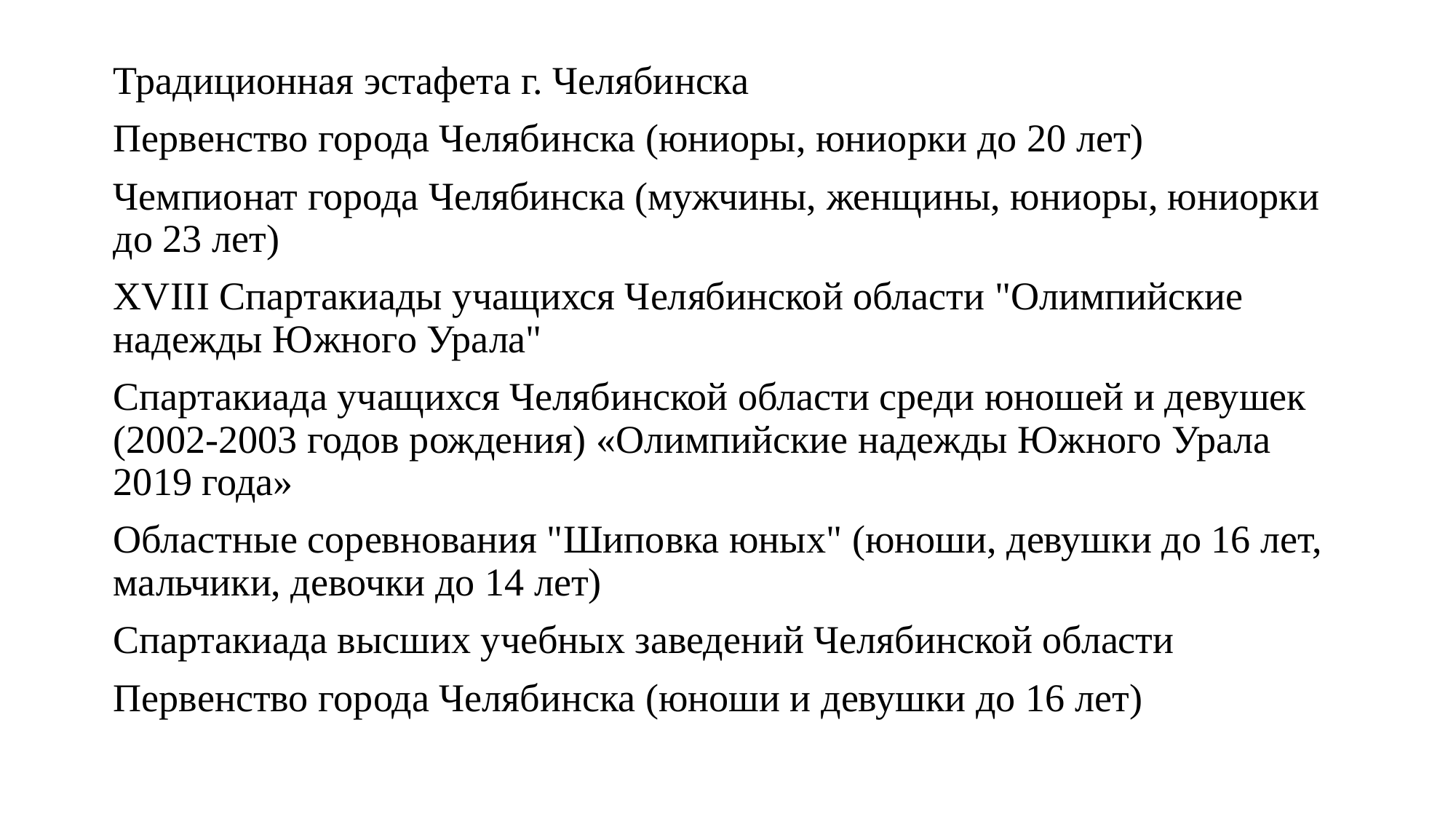

Традиционная эстафета г. Челябинска
Первенство города Челябинска (юниоры, юниорки до 20 лет)
Чемпионат города Челябинска (мужчины, женщины, юниоры, юниорки до 23 лет)
XVIII Спартакиады учащихся Челябинской области "Олимпийские надежды Южного Урала"
Спартакиада учащихся Челябинской области среди юношей и девушек (2002-2003 годов рождения) «Олимпийские надежды Южного Урала 2019 года»
Областные соревнования "Шиповка юных" (юноши, девушки до 16 лет, мальчики, девочки до 14 лет)
Спартакиада высших учебных заведений Челябинской области
Первенство города Челябинска (юноши и девушки до 16 лет)